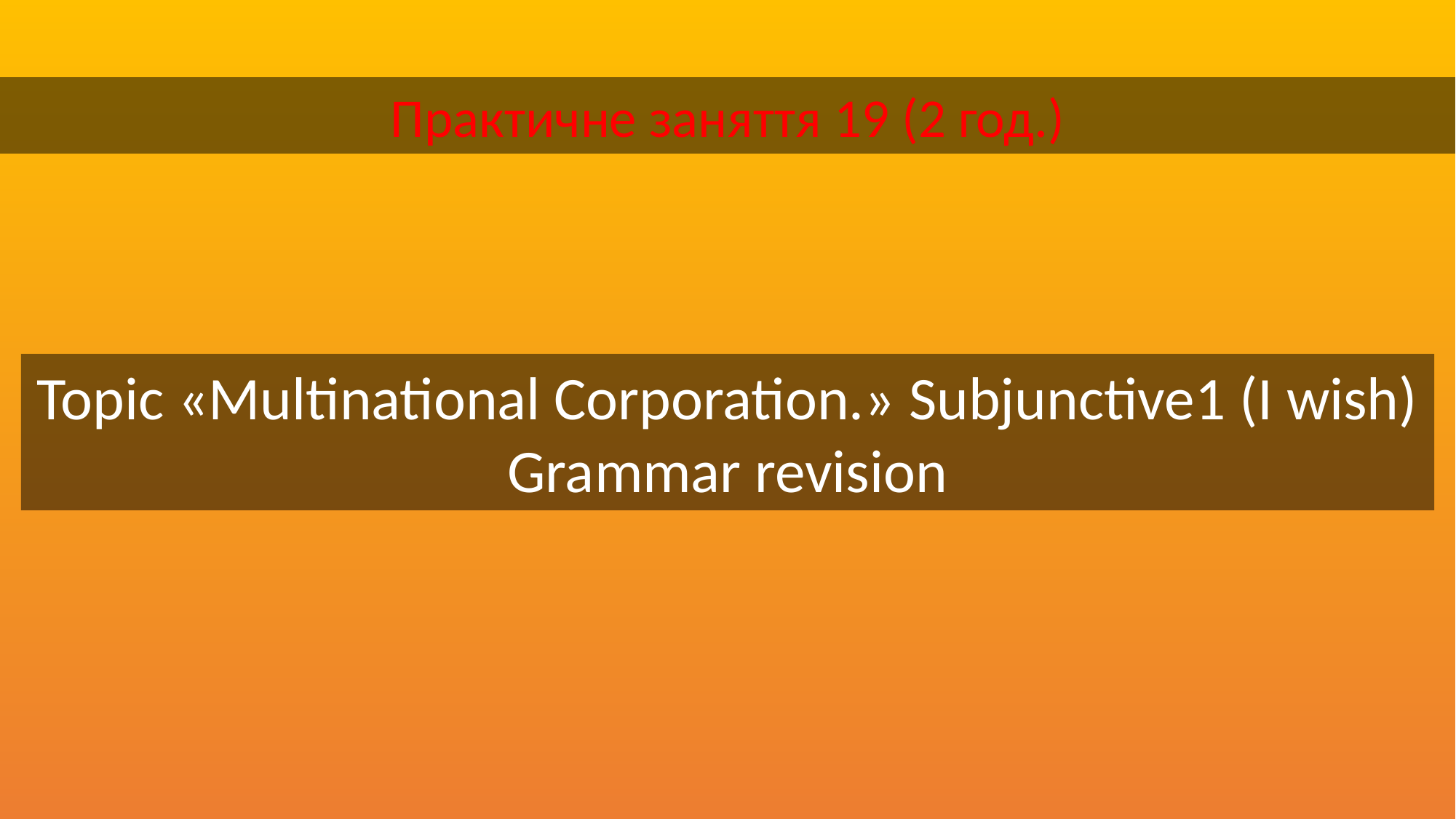

Практичне заняття 19 (2 год.)
Topic «Multinational Corporation.» Subjunctive1 (I wish) Grammar revision